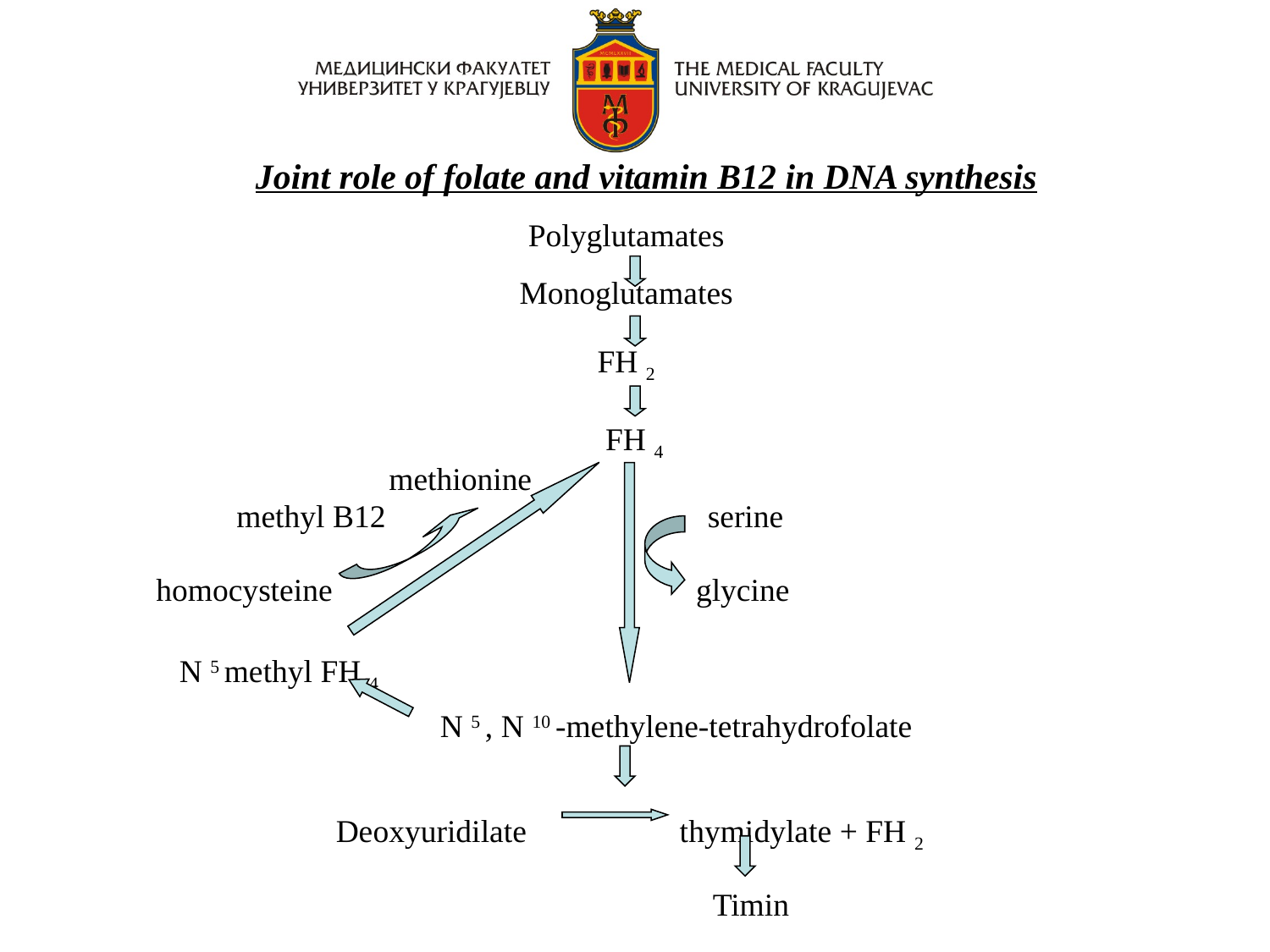

# Joint role of folate and vitamin B12 in DNA synthesis
Polyglutamates

Monoglutamates

FH 2

  FH 4
                                              methionine
                     methyl B12                                        serine

           homocysteine                                                    glycine

                        N 5 methyl FH 4
              N 5 , N 10 -methylene-tetrahydrofolate

 Deoxyuridilate                   thymidylate + FH 2

                               Timin